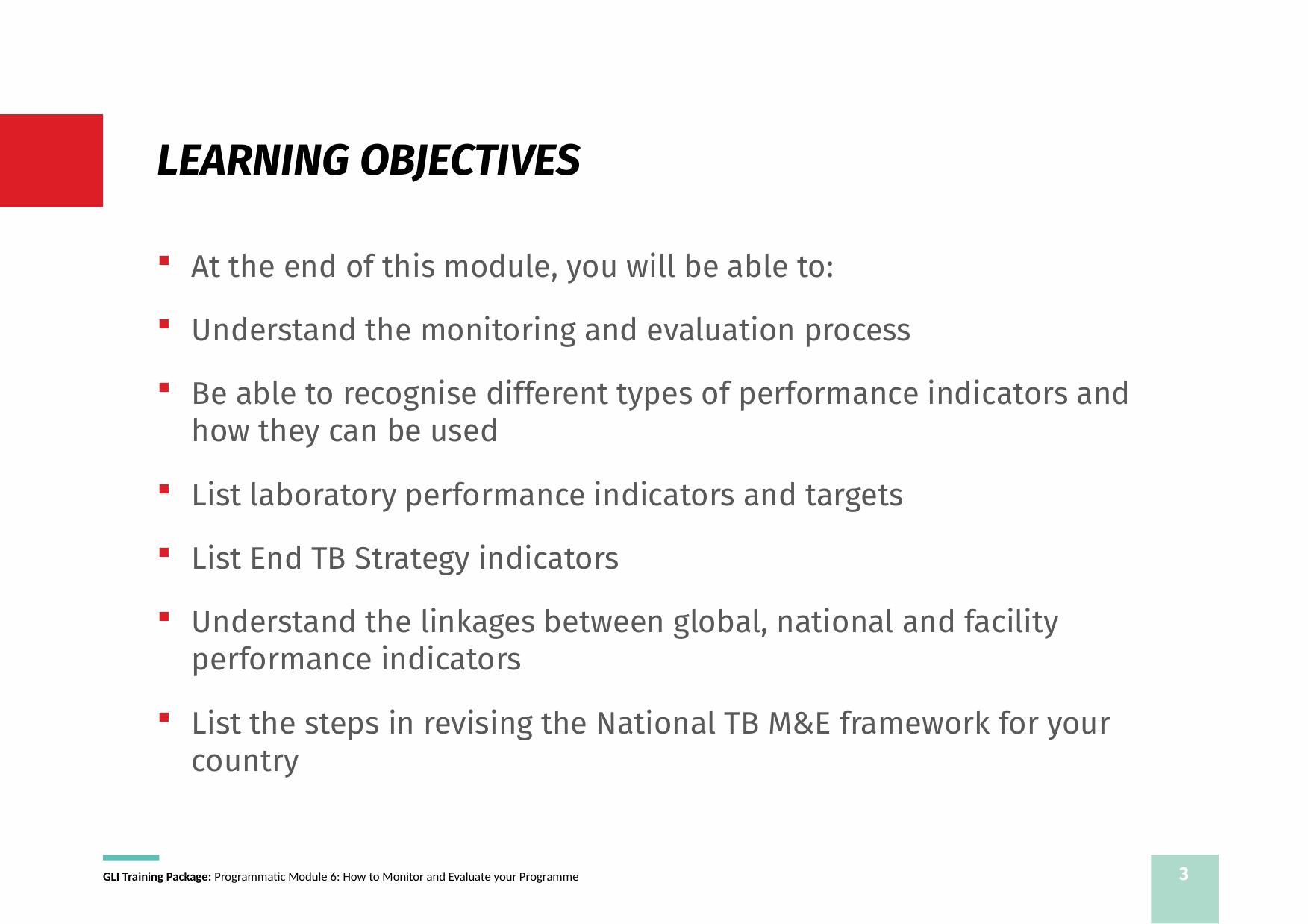

# LEARNING OBJECTIVES
At the end of this module, you will be able to:
Understand the monitoring and evaluation process
Be able to recognise different types of performance indicators and how they can be used
List laboratory performance indicators and targets
List End TB Strategy indicators
Understand the linkages between global, national and facility performance indicators
List the steps in revising the National TB M&E framework for your country